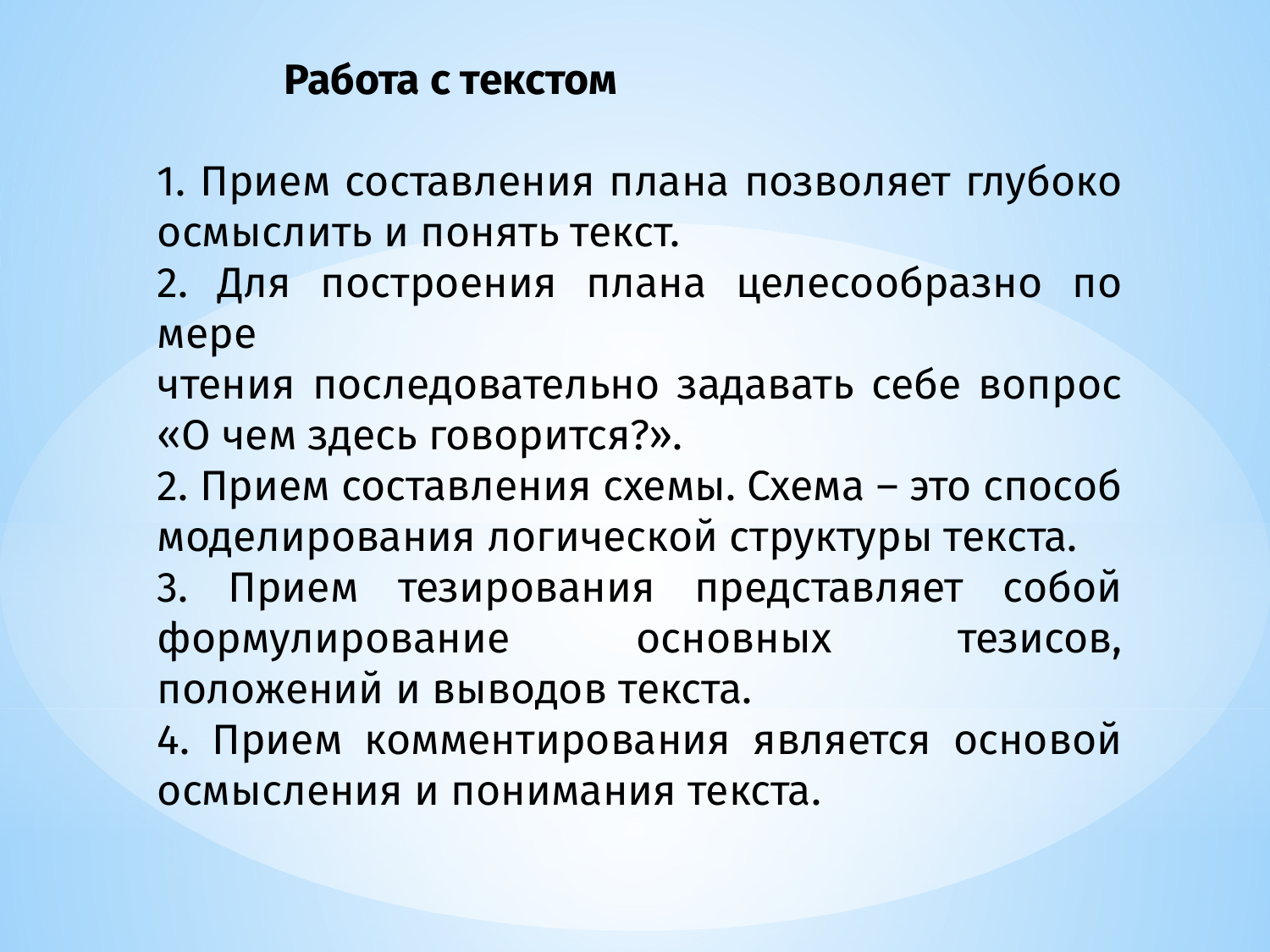

Работа с текстом

1. Прием составления плана позволяет глубоко осмыслить и понять текст.
2. Для построения плана целесообразно по мере
чтения последовательно задавать себе вопрос «О чем здесь говорится?».
2. Прием составления схемы. Схема – это способ моделирования логической структуры текста.
3. Прием тезирования представляет собой формулирование основных тезисов, положений и выводов текста.
4. Прием комментирования является основой осмысления и понимания текста.